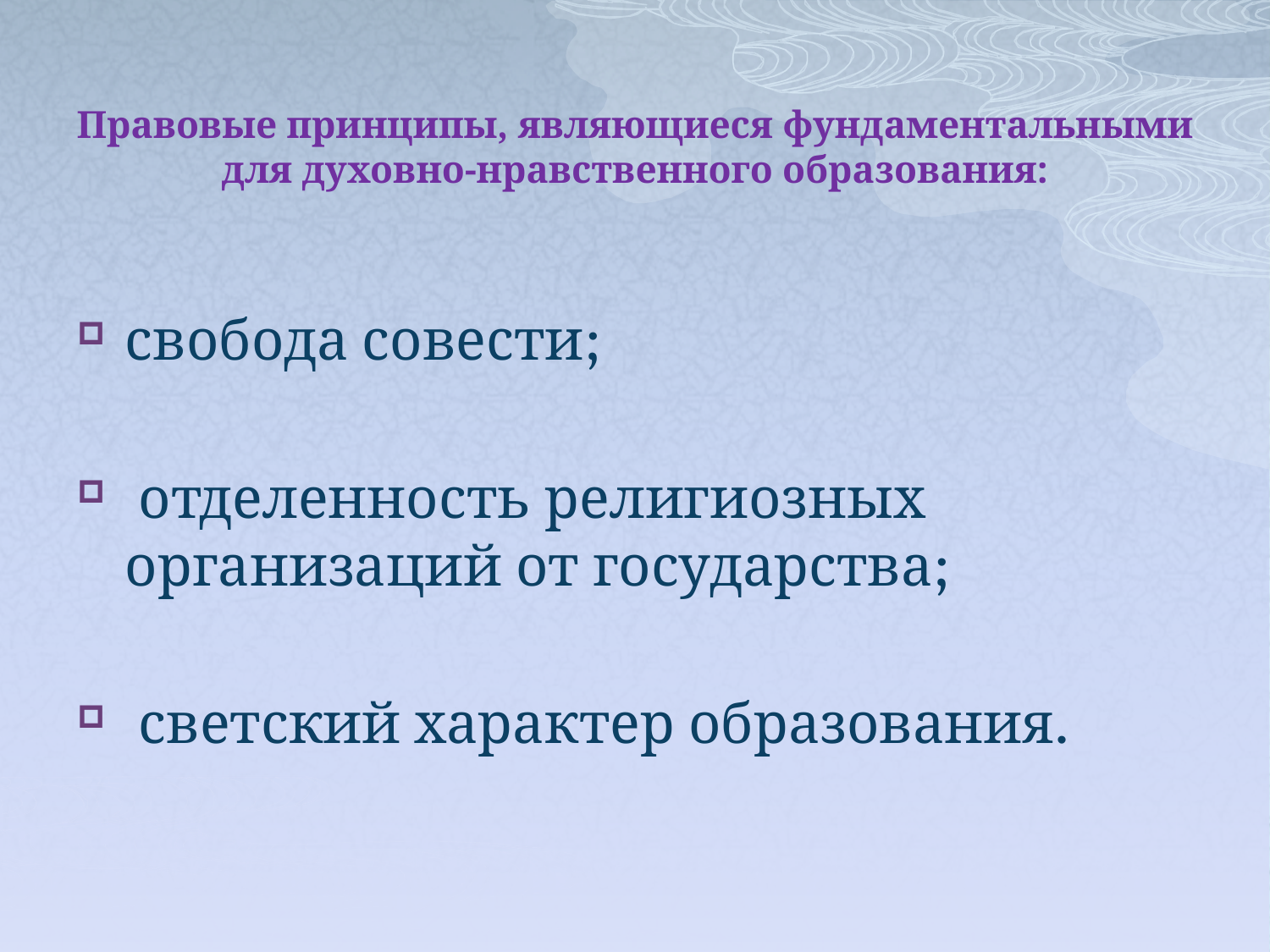

# Правовые принципы, являющиеся фундаментальными для духовно-нравственного образования:
свобода совести;

 отделенность религиозных организаций от государства;

 светский характер образования.